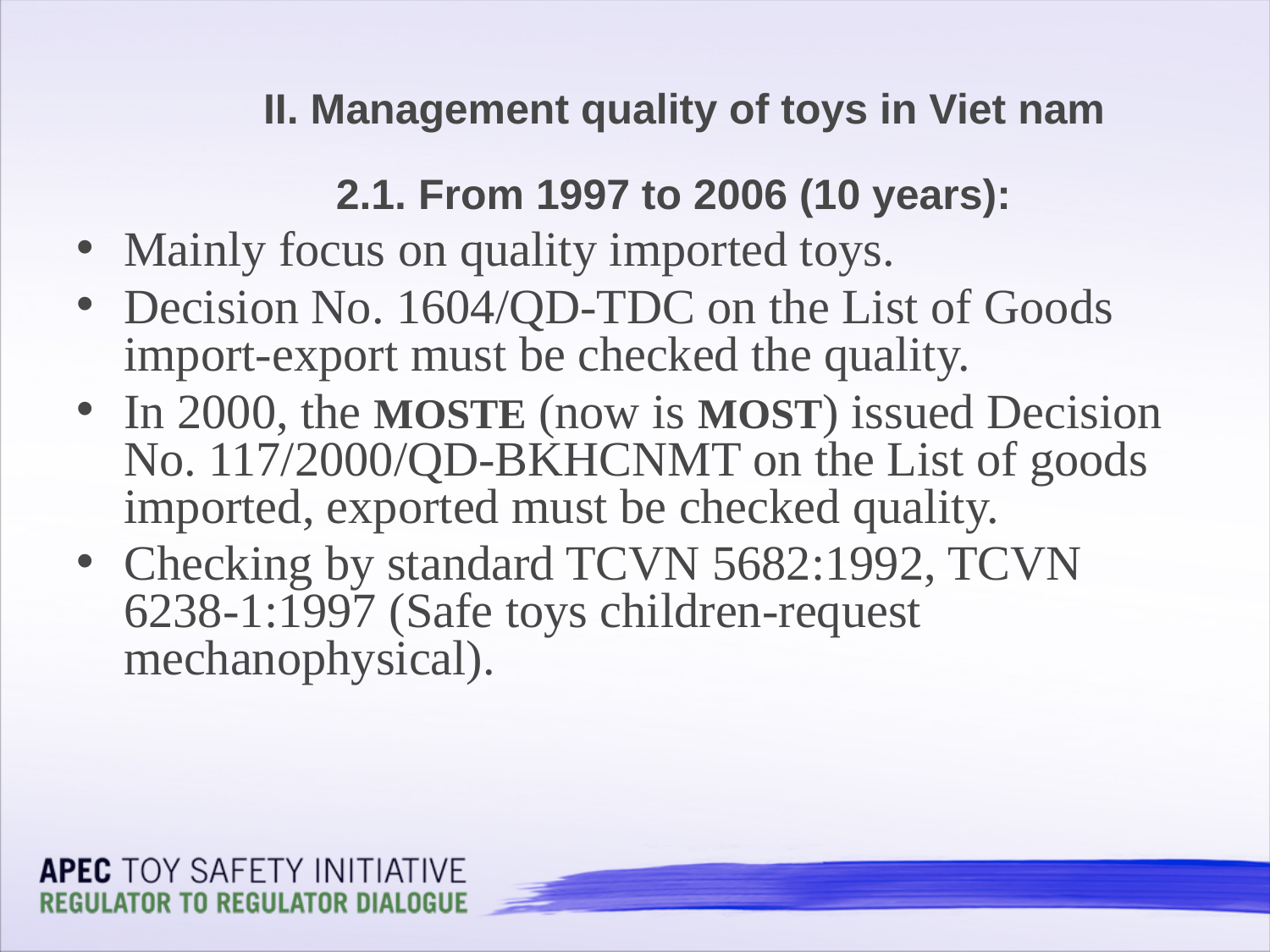

# II. Management quality of toys in Viet nam 2.1. From 1997 to 2006 (10 years):
Mainly focus on quality imported toys.
Decision No. 1604/QD-TDC on the List of Goods import-export must be checked the quality.
In 2000, the MOSTE (now is MOST) issued Decision No. 117/2000/QD-BKHCNMT on the List of goods imported, exported must be checked quality.
Checking by standard TCVN 5682:1992, TCVN 6238-1:1997 (Safe toys children-request mechanophysical).